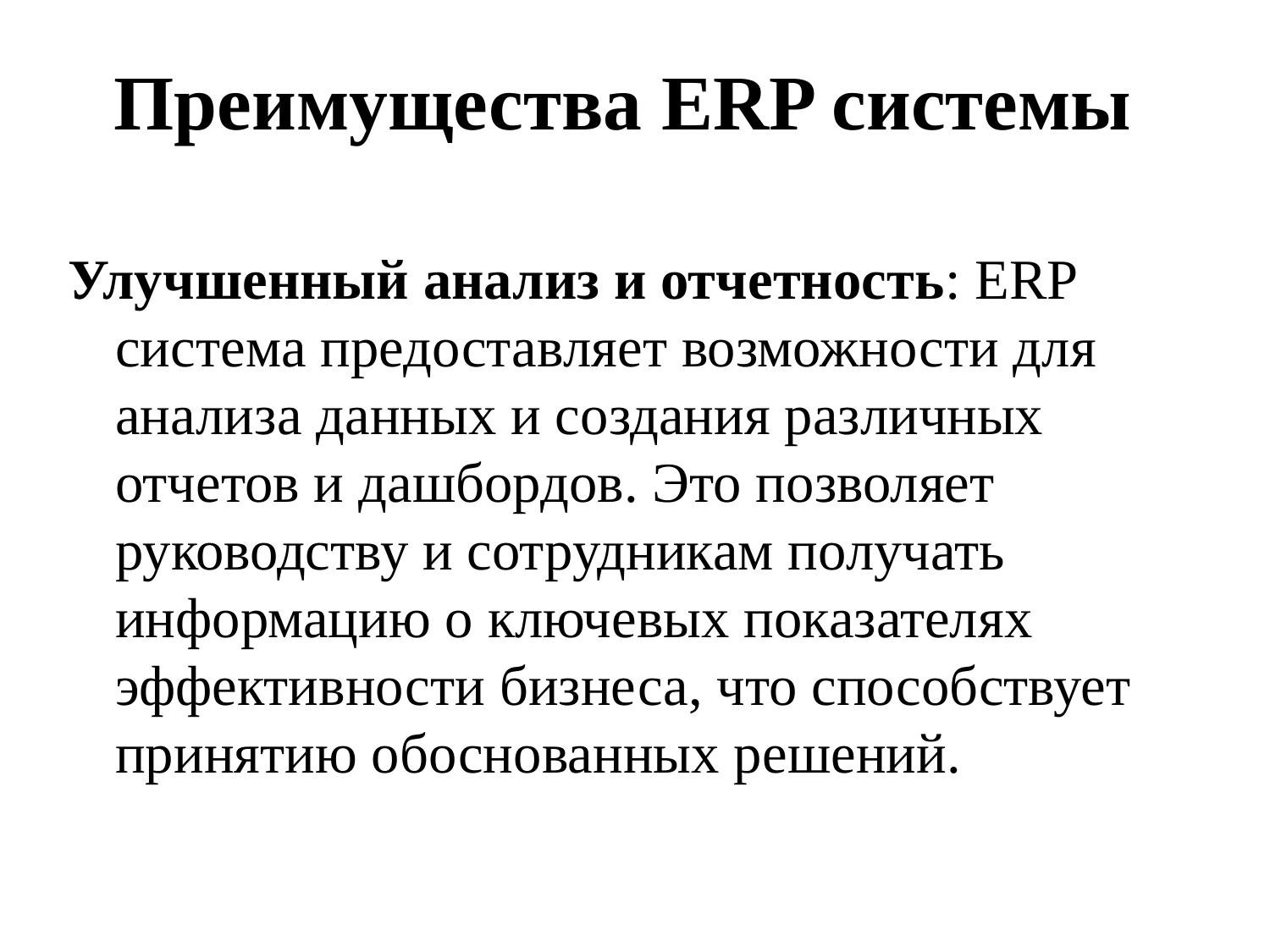

Преимущества ERP системы
Улучшенный анализ и отчетность: ERP система предоставляет возможности для анализа данных и создания различных отчетов и дашбордов. Это позволяет руководству и сотрудникам получать информацию о ключевых показателях эффективности бизнеса, что способствует принятию обоснованных решений.